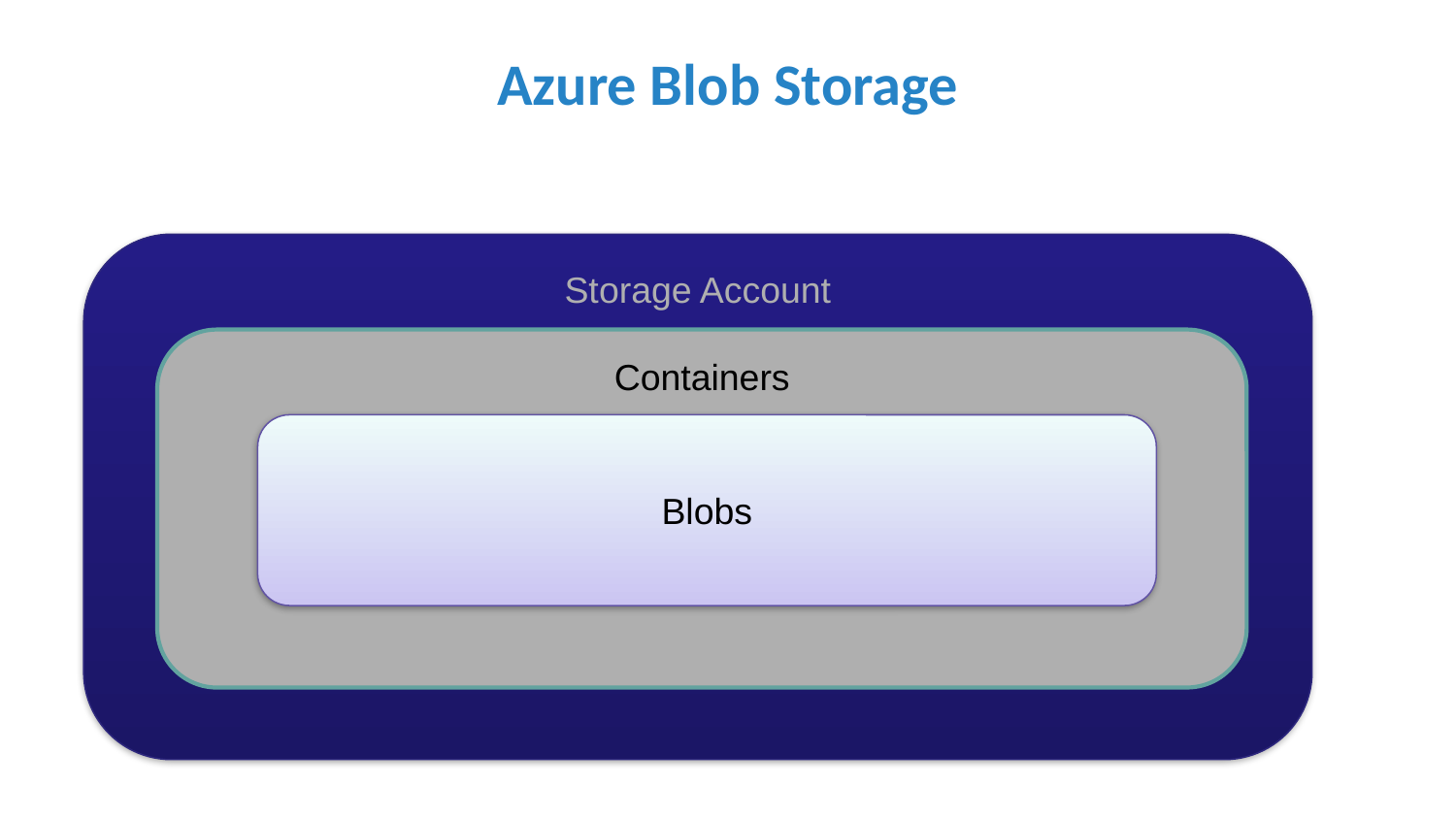

# Azure Blob Storage

Storage Account

Containers

Blobs